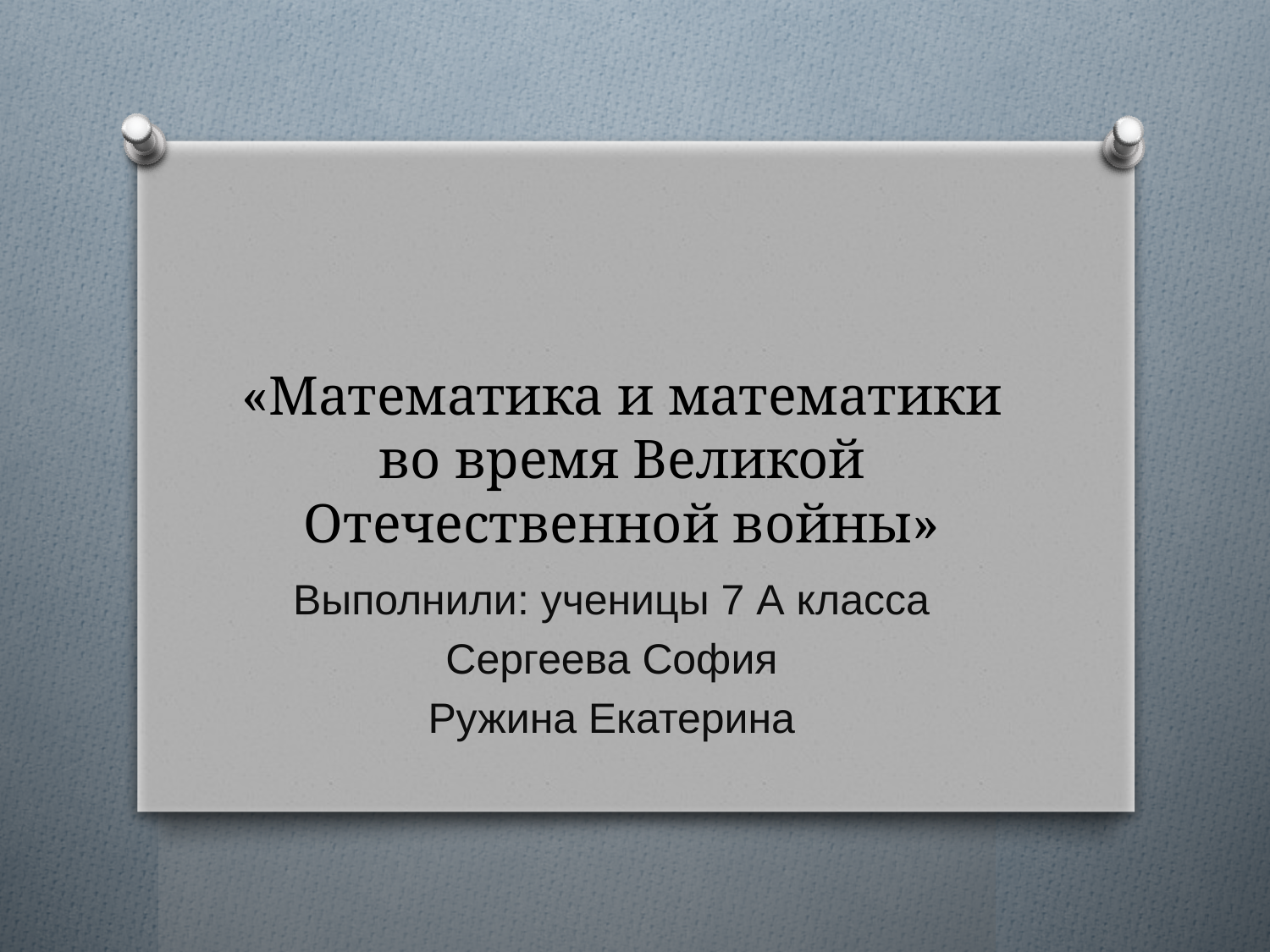

# «Математика и математики во время Великой Отечественной войны»
Выполнили: ученицы 7 А класса
Сергеева София
Ружина Екатерина